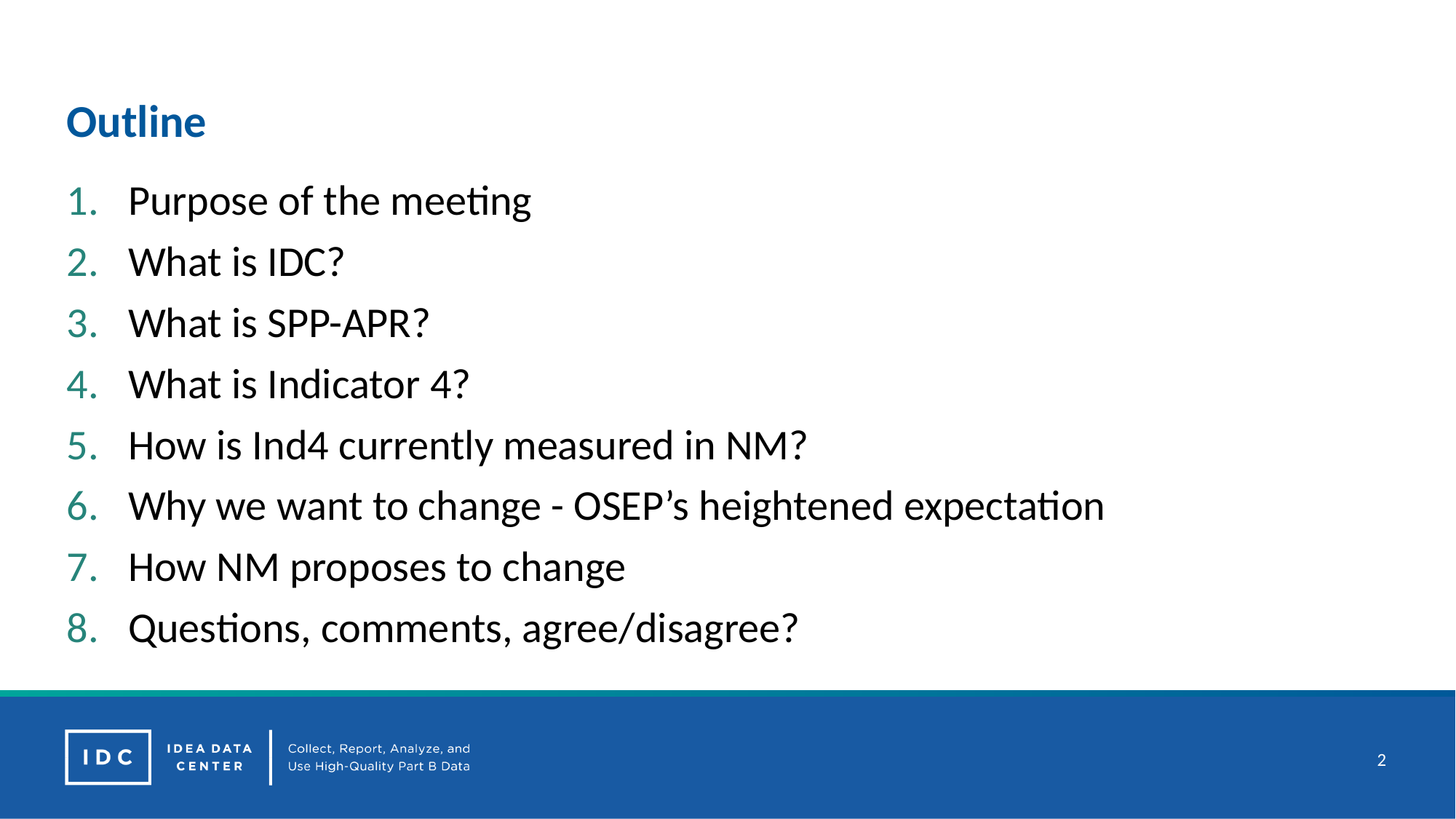

# Outline
Purpose of the meeting
What is IDC?
What is SPP-APR?
What is Indicator 4?
How is Ind4 currently measured in NM?
Why we want to change - OSEP’s heightened expectation
How NM proposes to change
Questions, comments, agree/disagree?

2